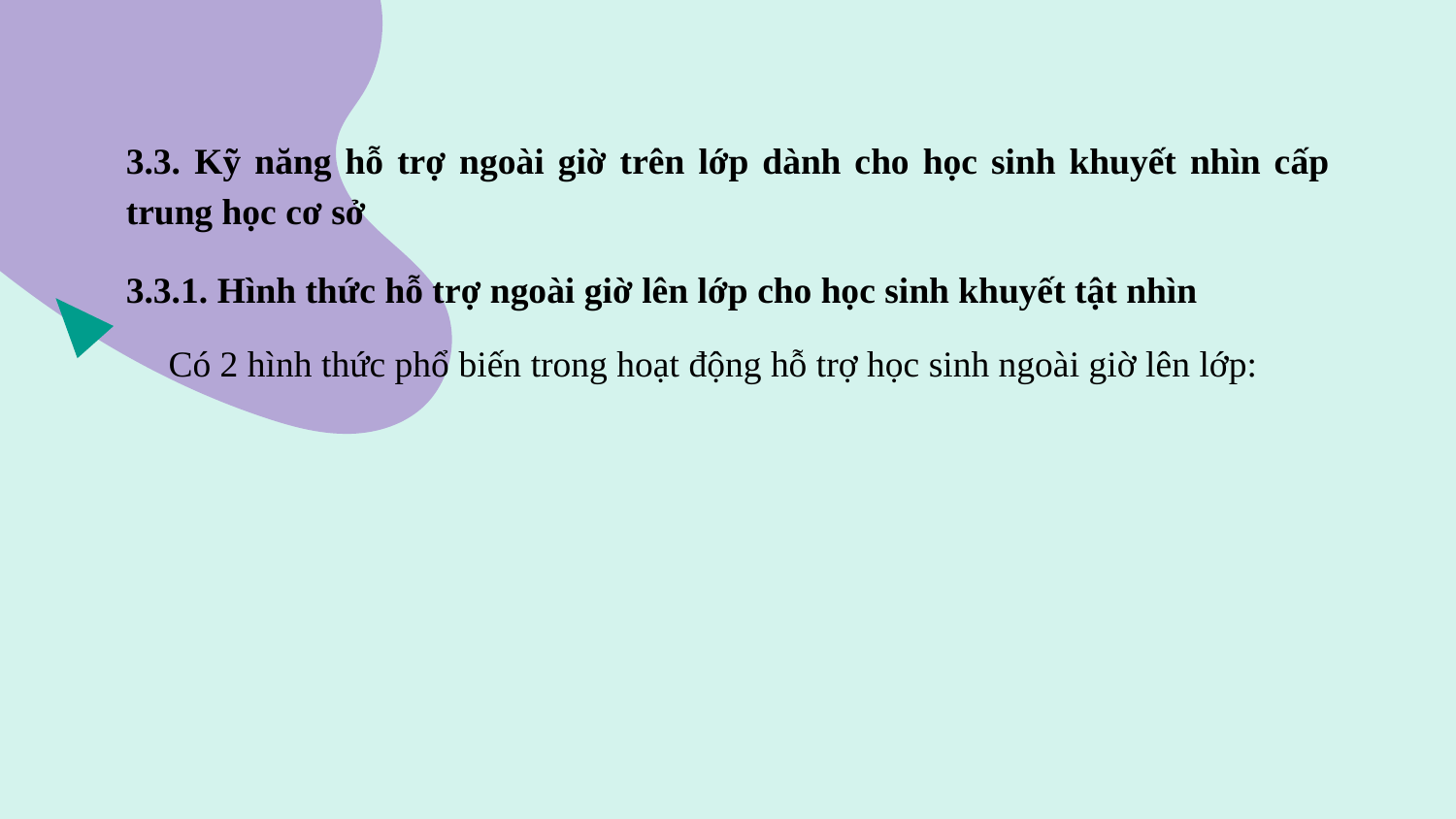

3.3. Kỹ năng hỗ trợ ngoài giờ trên lớp dành cho học sinh khuyết nhìn cấp trung học cơ sở
3.3.1. Hình thức hỗ trợ ngoài giờ lên lớp cho học sinh khuyết tật nhìn
Có 2 hình thức phổ biến trong hoạt động hỗ trợ học sinh ngoài giờ lên lớp: